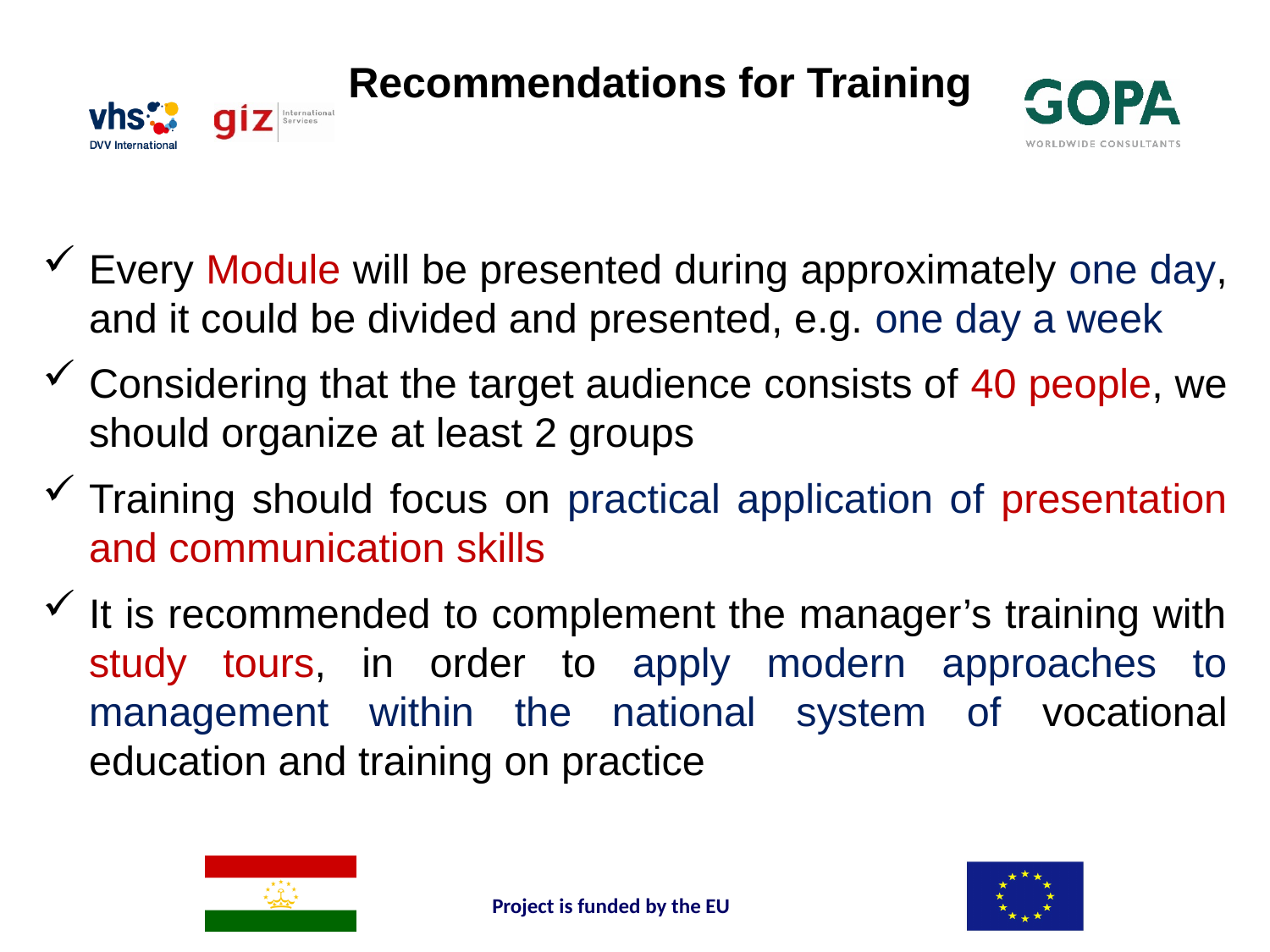

# Recommendations for Training
Every Module will be presented during approximately one day, and it could be divided and presented, e.g. one day a week

Considering that the target audience consists of 40 people, we should organize at least 2 groups

Training should focus on practical application of presentation and communication skills

It is recommended to complement the manager’s training with study tours, in order to apply modern approaches to management within the national system of vocational education and training on practice
Project is funded by the EU